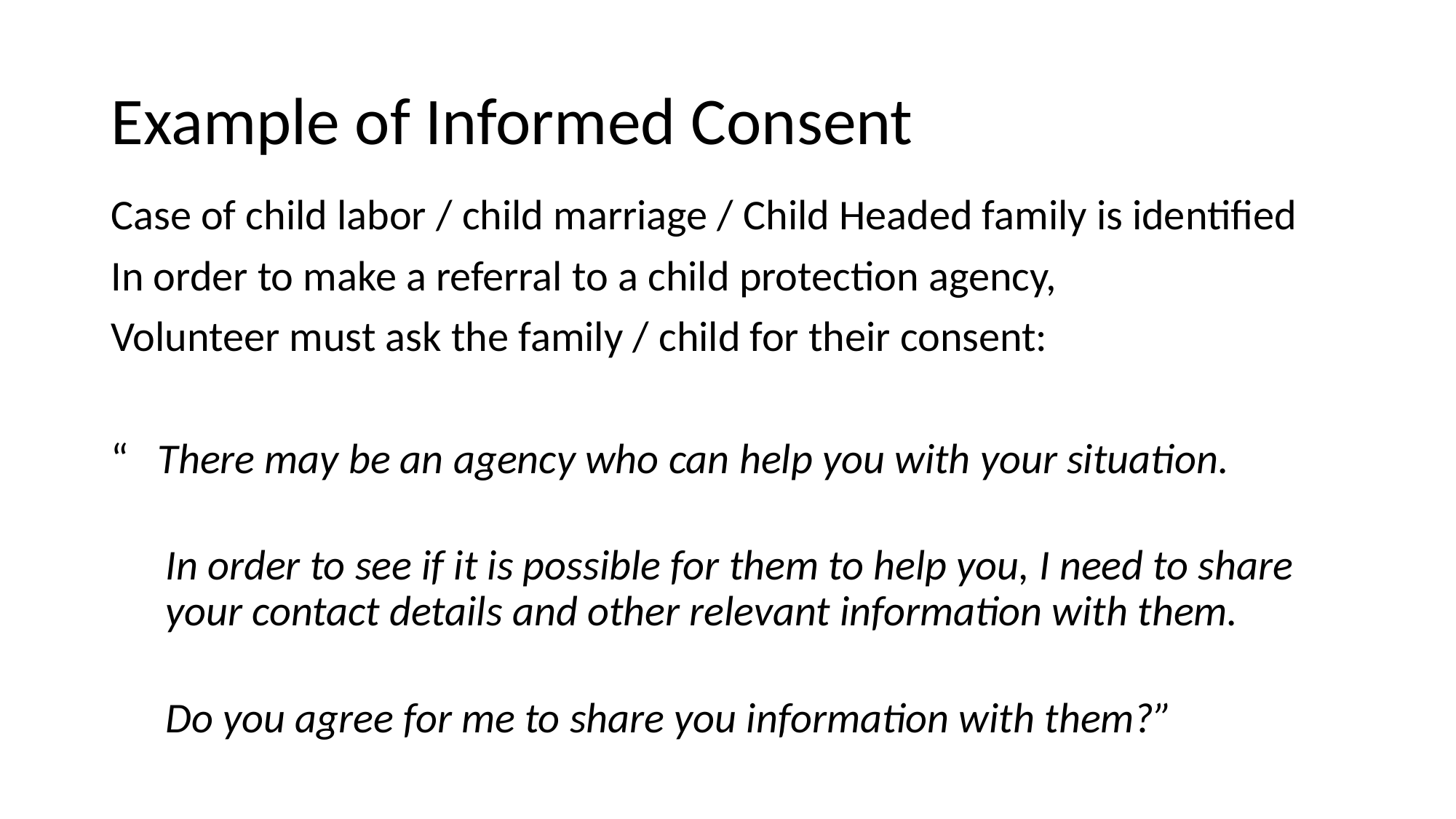

# Example of Informed Consent
Case of child labor / child marriage / Child Headed family is identified
In order to make a referral to a child protection agency,
Volunteer must ask the family / child for their consent:

“   There may be an agency who can help you with your situation.

In order to see if it is possible for them to help you, I need to share your contact details and other relevant information with them.

Do you agree for me to share you information with them?”